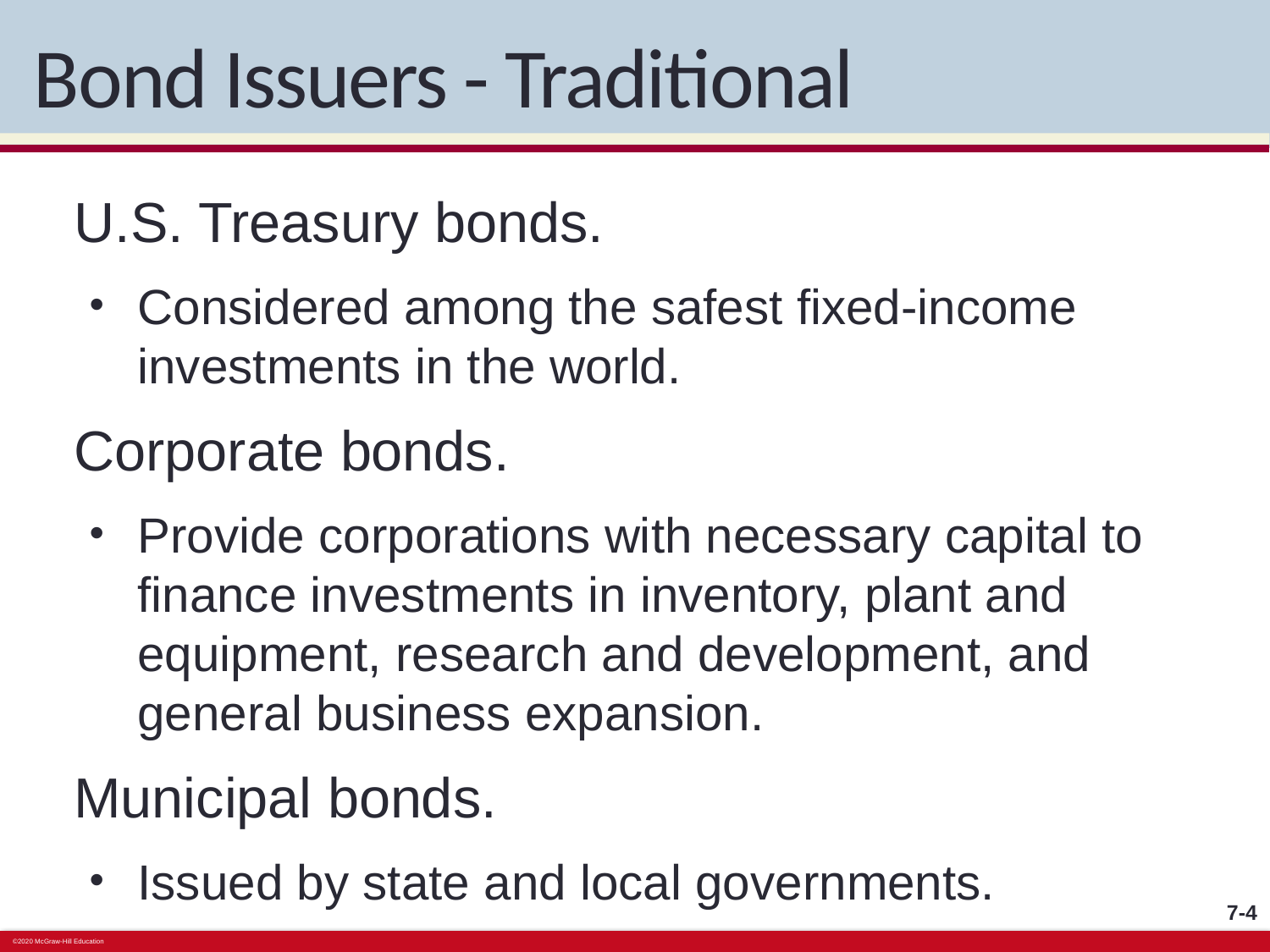

# Bond Issuers - Traditional
U.S. Treasury bonds.
Considered among the safest fixed-income investments in the world.
Corporate bonds.
Provide corporations with necessary capital to finance investments in inventory, plant and equipment, research and development, and general business expansion.
Municipal bonds.
Issued by state and local governments.